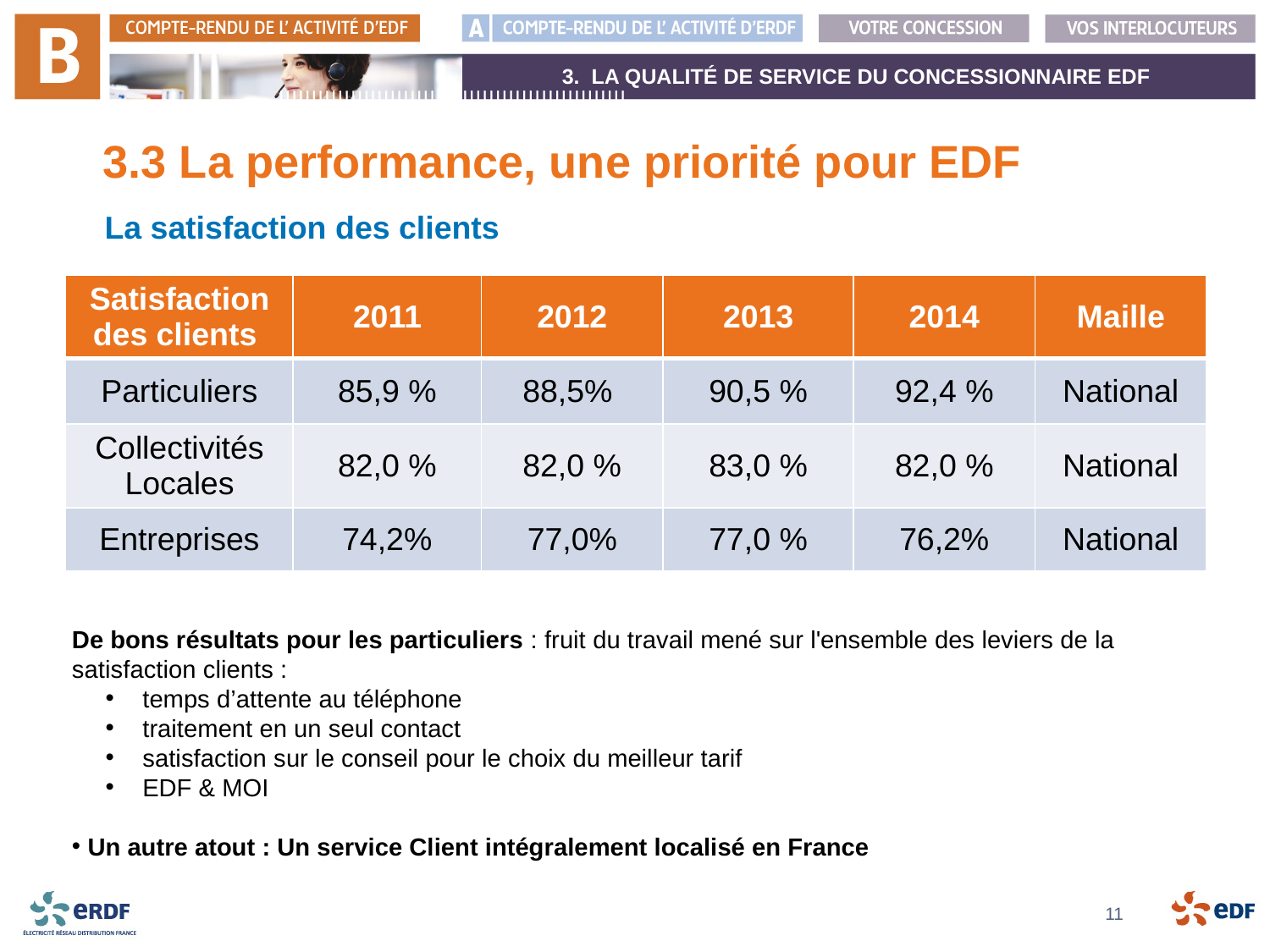

3.  La qualité de service du concessionnaire EDF
# 3.3 La performance, une priorité pour EDF
La satisfaction des clients

| Satisfaction des clients | 2011 | 2012 | 2013 | 2014 | Maille |
| --- | --- | --- | --- | --- | --- |
| Particuliers | 85,9 % | 88,5% | 90,5 % | 92,4 % | National |
| Collectivités Locales | 82,0 % | 82,0 % | 83,0 % | 82,0 % | National |
| Entreprises | 74,2% | 77,0% | 77,0 % | 76,2% | National |
De bons résultats pour les particuliers : fruit du travail mené sur l'ensemble des leviers de la satisfaction clients :
 temps d’attente au téléphone
 traitement en un seul contact
 satisfaction sur le conseil pour le choix du meilleur tarif
 EDF & MOI

 Un autre atout : Un service Client intégralement localisé en France
11